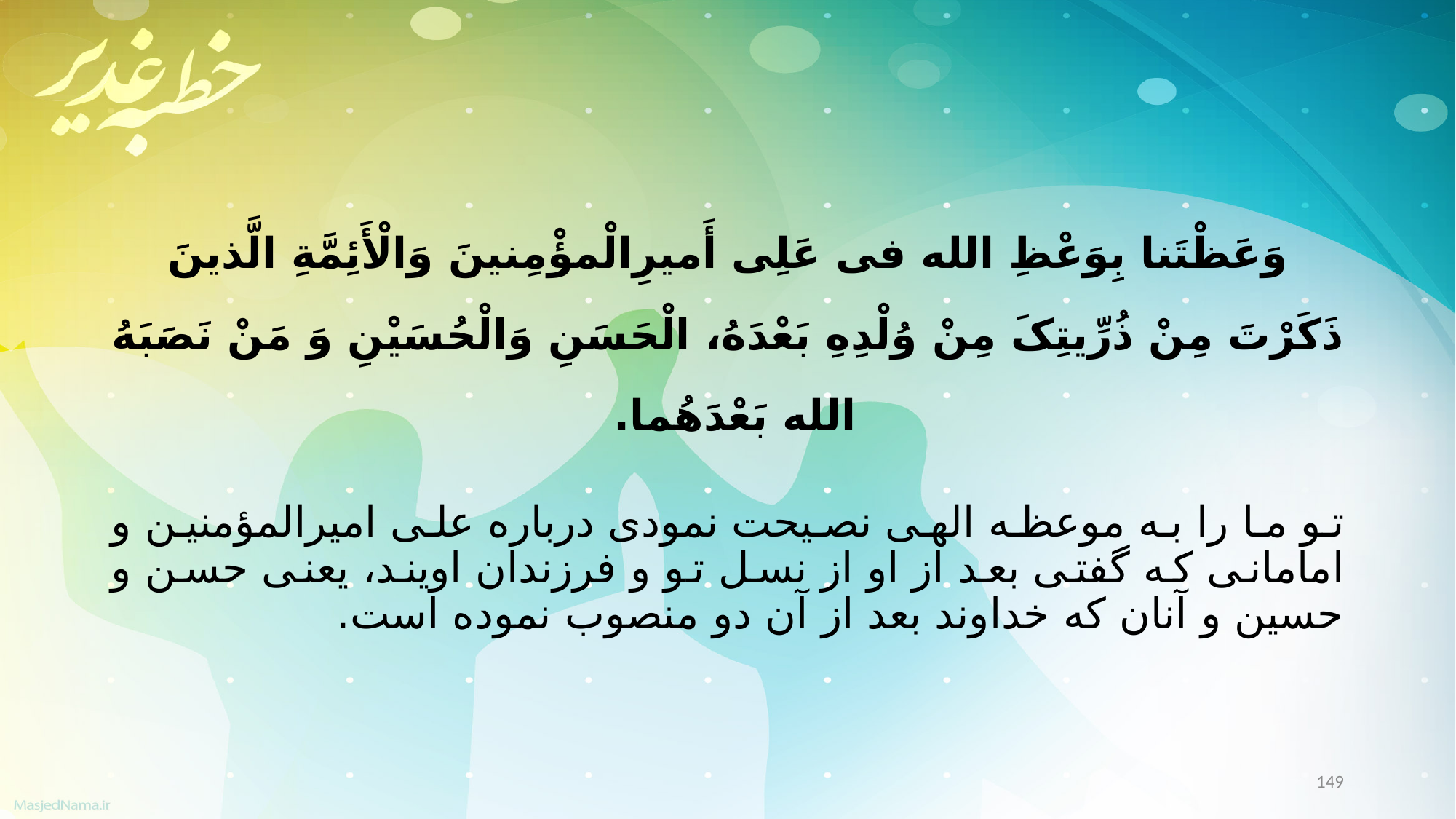

وَعَظْتَنا بِوَعْظِ الله فی عَلِی أَمیرِالْمؤْمِنینَ وَالْأَئِمَّةِ الَّذینَ ذَکَرْتَ مِنْ ذُرِّیتِکَ مِنْ وُلْدِهِ بَعْدَهُ، الْحَسَنِ وَالْحُسَیْنِ وَ مَنْ نَصَبَهُ الله بَعْدَهُما.
تو ما را به موعظه الهى نصیحت نمودى درباره على امیرالمؤمنین و امامانى که گفتى بعد از او از نسل تو و فرزندان اویند، یعنى حسن و حسین و آنان که خداوند بعد از آن دو منصوب نموده است.
149